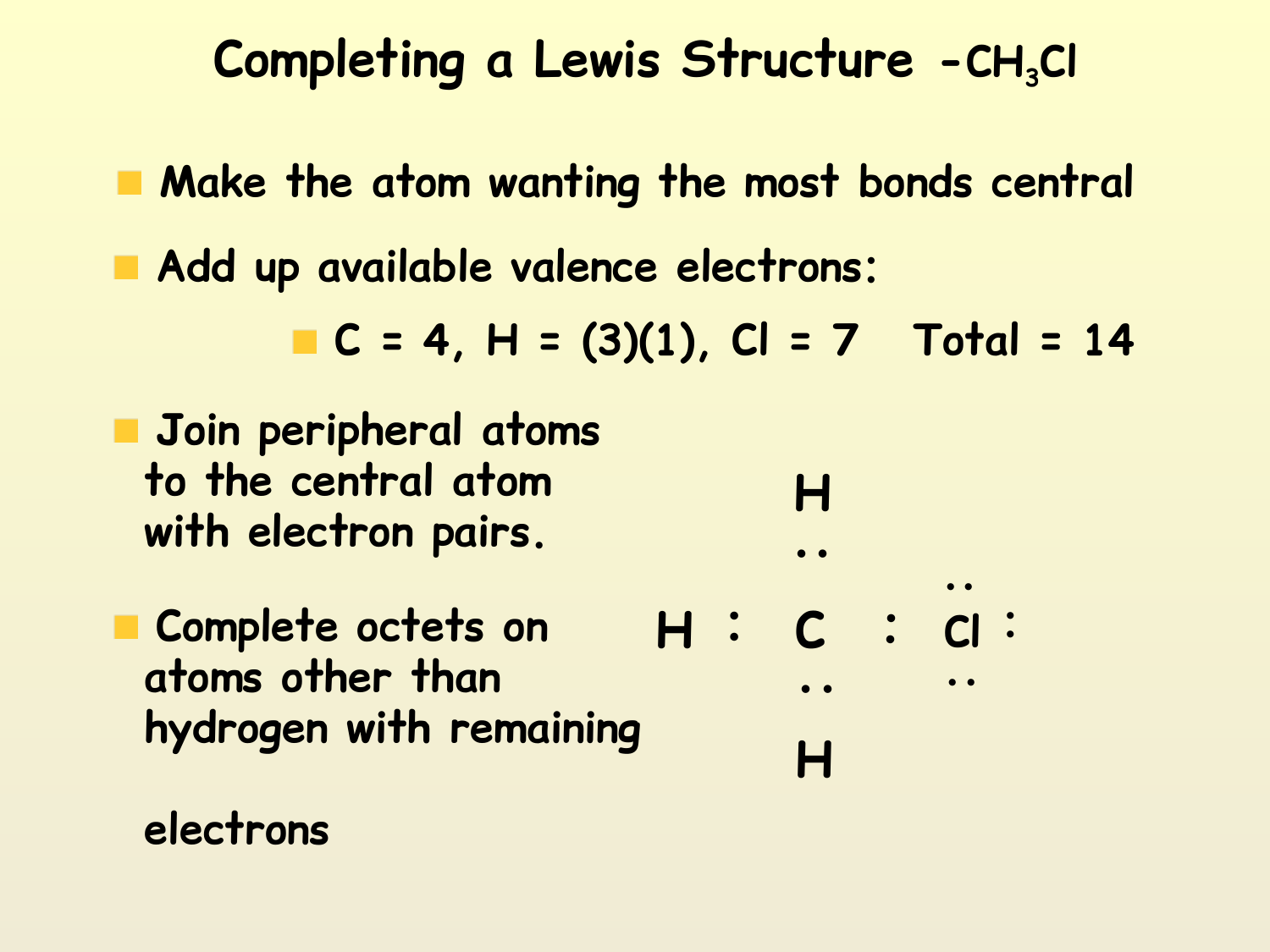

# Completing a Lewis Structure -CH3Cl
 Make the atom wanting the most bonds central
 Add up available valence electrons:
 C = 4, H = (3)(1), Cl = 7   Total = 14
 Join peripheral atoms
  to the central atom
  with electron pairs.
H
..
..
..
H
..
 Complete octets on
  atoms other than
  hydrogen with remaining
  electrons
C
..
Cl
..
..
H